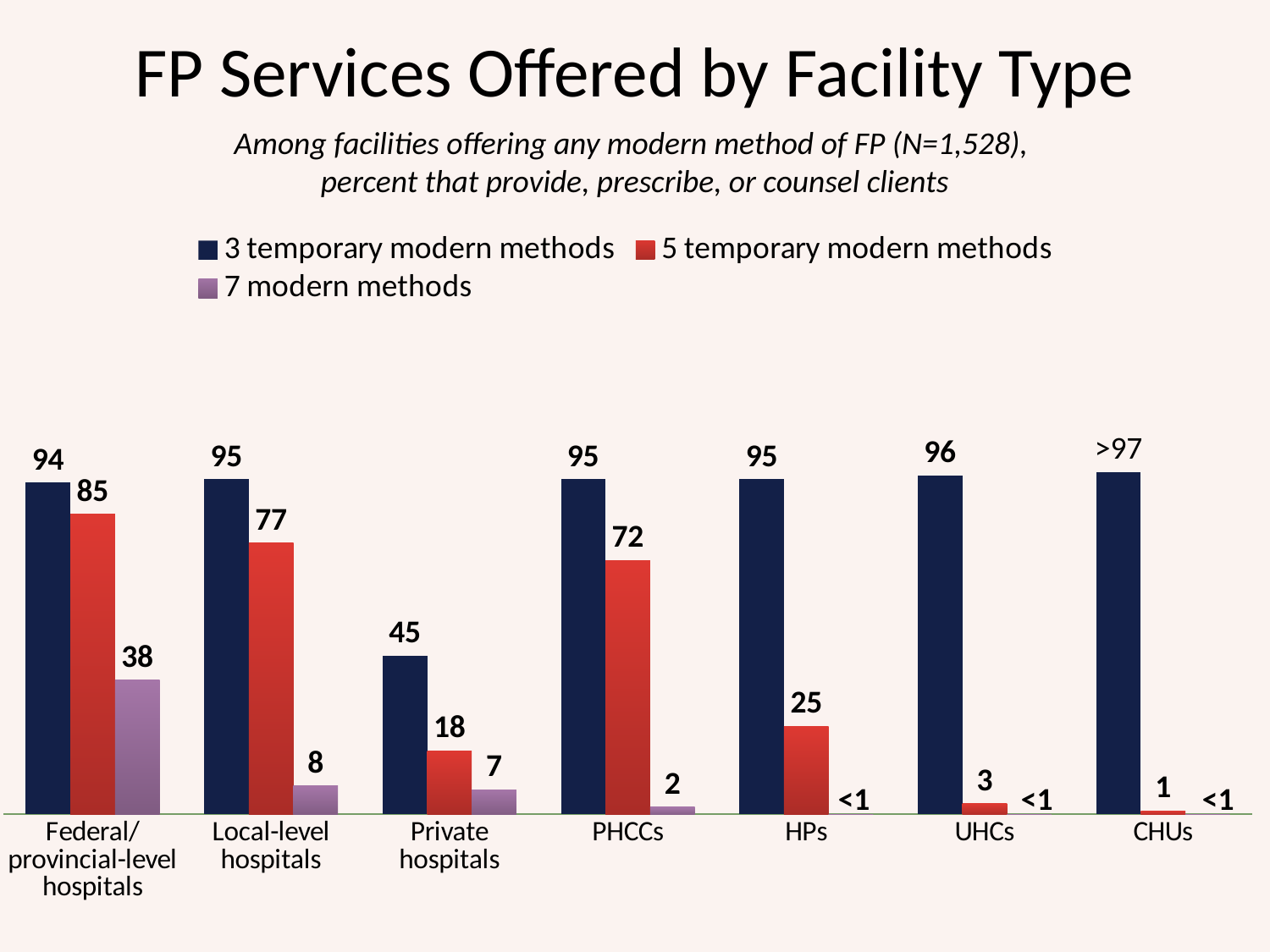

# FP Services Offered by Facility Type
Among facilities offering any modern method of FP (N=1,528),
percent that provide, prescribe, or counsel clients

### Chart

| Category | 3 temporary modern methods | 5 temporary modern methods | 7 modern methods |
|---|---|---|---|
| Federal/ provincial-level hospitals | 94.0 | 85.0 | 38.0 |
| Local-level hospitals | 95.0 | 77.0 | 8.0 |
| Private hospitals | 45.0 | 18.0 | 7.0 |
| PHCCs | 95.0 | 72.0 | 2.0 |
| HPs | 95.0 | 25.0 | 0.0 |
| UHCs | 96.0 | 3.0 | 0.0 |
| CHUs | 97.0 | 1.0 | 0.0 |
<1
<1
<1